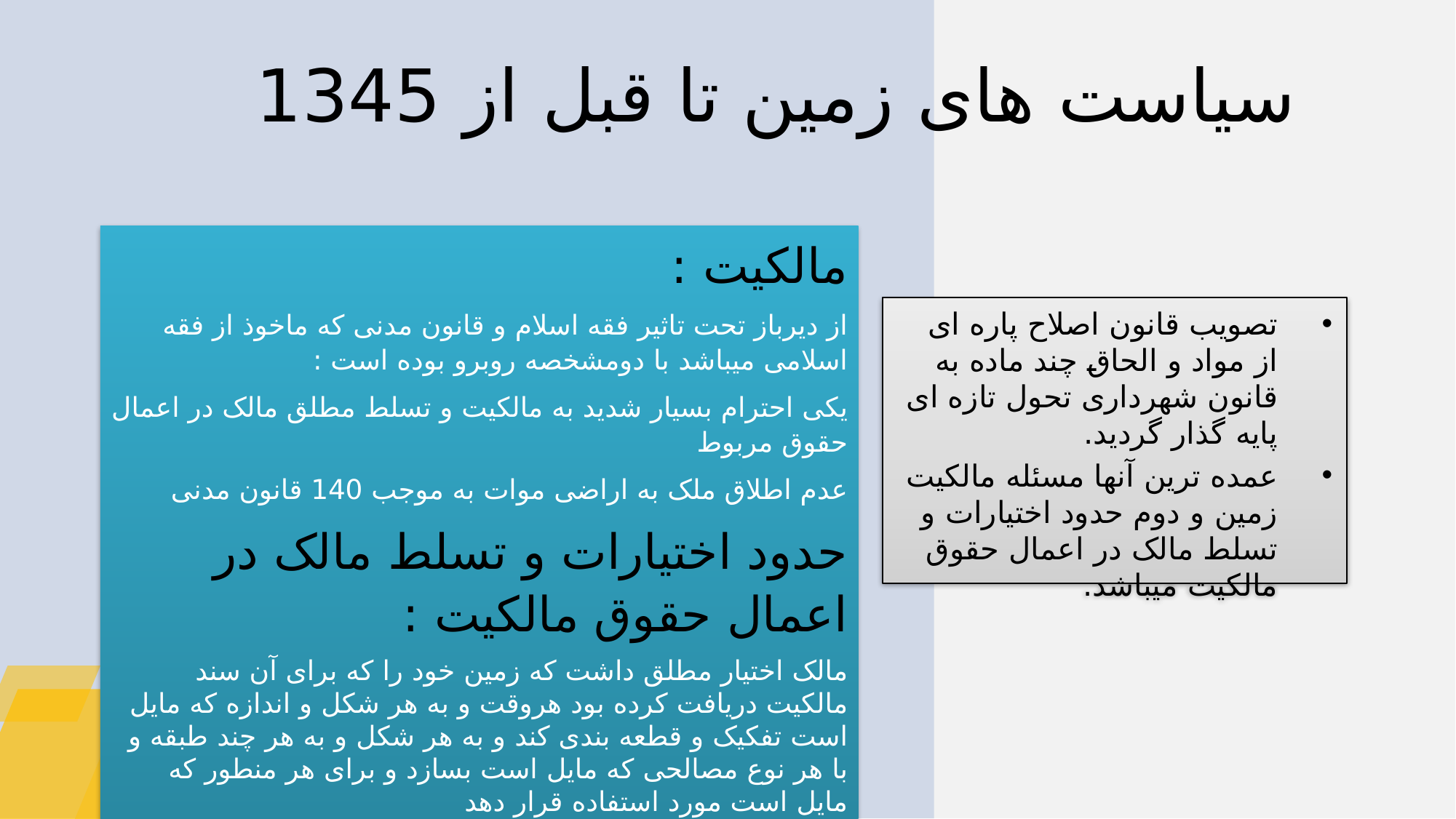

# سیاست های زمین تا قبل از 1345
مالکیت :
از دیرباز تحت تاثیر فقه اسلام و قانون مدنی که ماخوذ از فقه اسلامی میباشد با دومشخصه روبرو بوده است :
یکی احترام بسیار شدید به مالکیت و تسلط مطلق مالک در اعمال حقوق مربوط
عدم اطلاق ملک به اراضی موات به موجب 140 قانون مدنی
حدود اختیارات و تسلط مالک در اعمال حقوق مالکیت :
مالک اختیار مطلق داشت که زمین خود را که برای آن سند مالکیت دریافت کرده بود هروقت و به هر شکل و اندازه که مایل است تفکیک و قطعه بندی کند و به هر شکل و به هر چند طبقه و با هر نوع مصالحی که مایل است بسازد و برای هر منطور که مایل است مورد استفاده قرار دهد
تصویب قانون اصلاح پاره ای از مواد و الحاق چند ماده به قانون شهرداری تحول تازه ای پایه گذار گردید.
عمده ترین آنها مسئله مالکیت زمین و دوم حدود اختیارات و تسلط مالک در اعمال حقوق مالکیت میباشد.